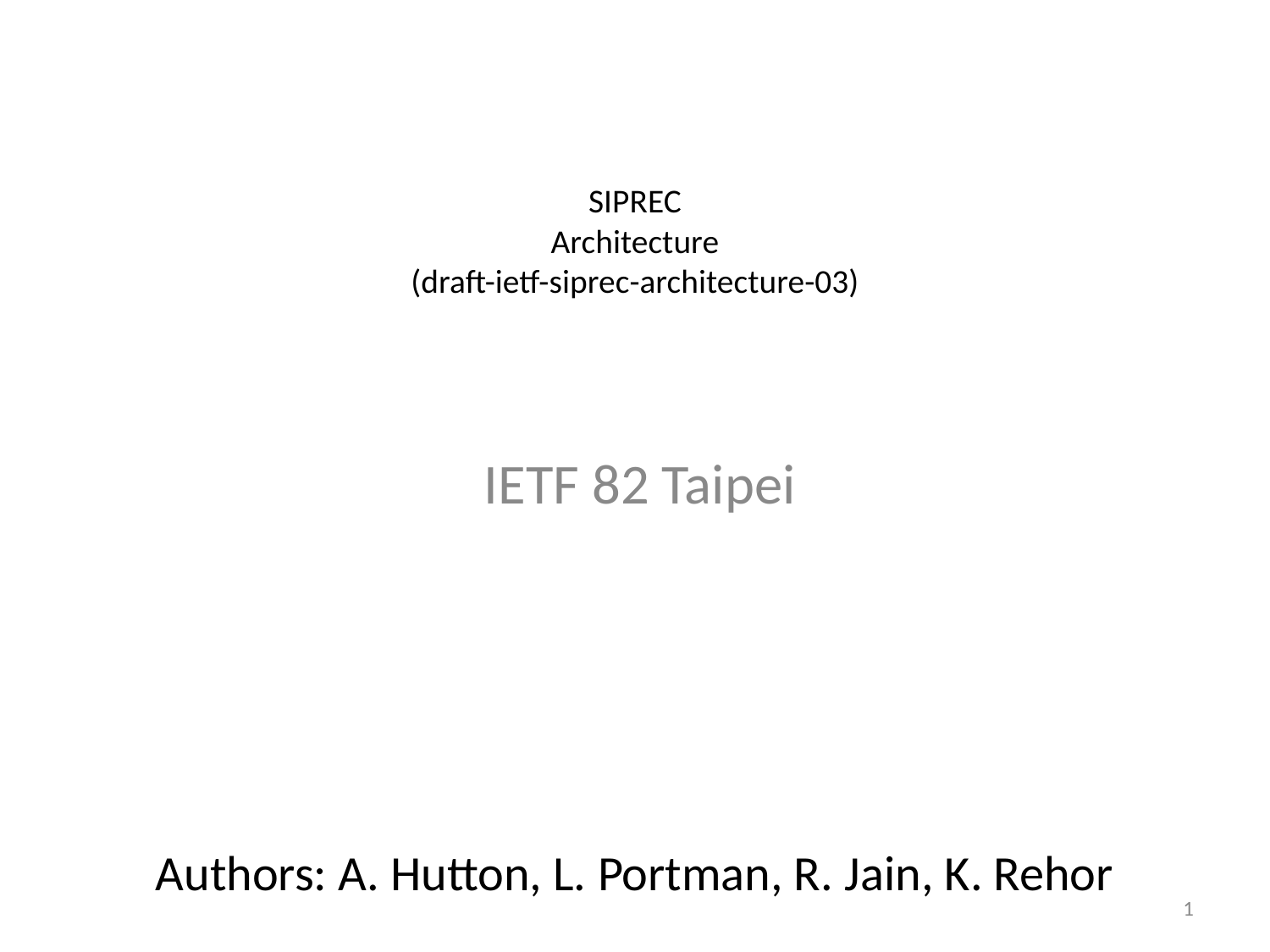

# SIPREC Architecture (draft-ietf-siprec-architecture-03)
IETF 82 Taipei

Authors: A. Hutton, L. Portman, R. Jain, K. Rehor

1